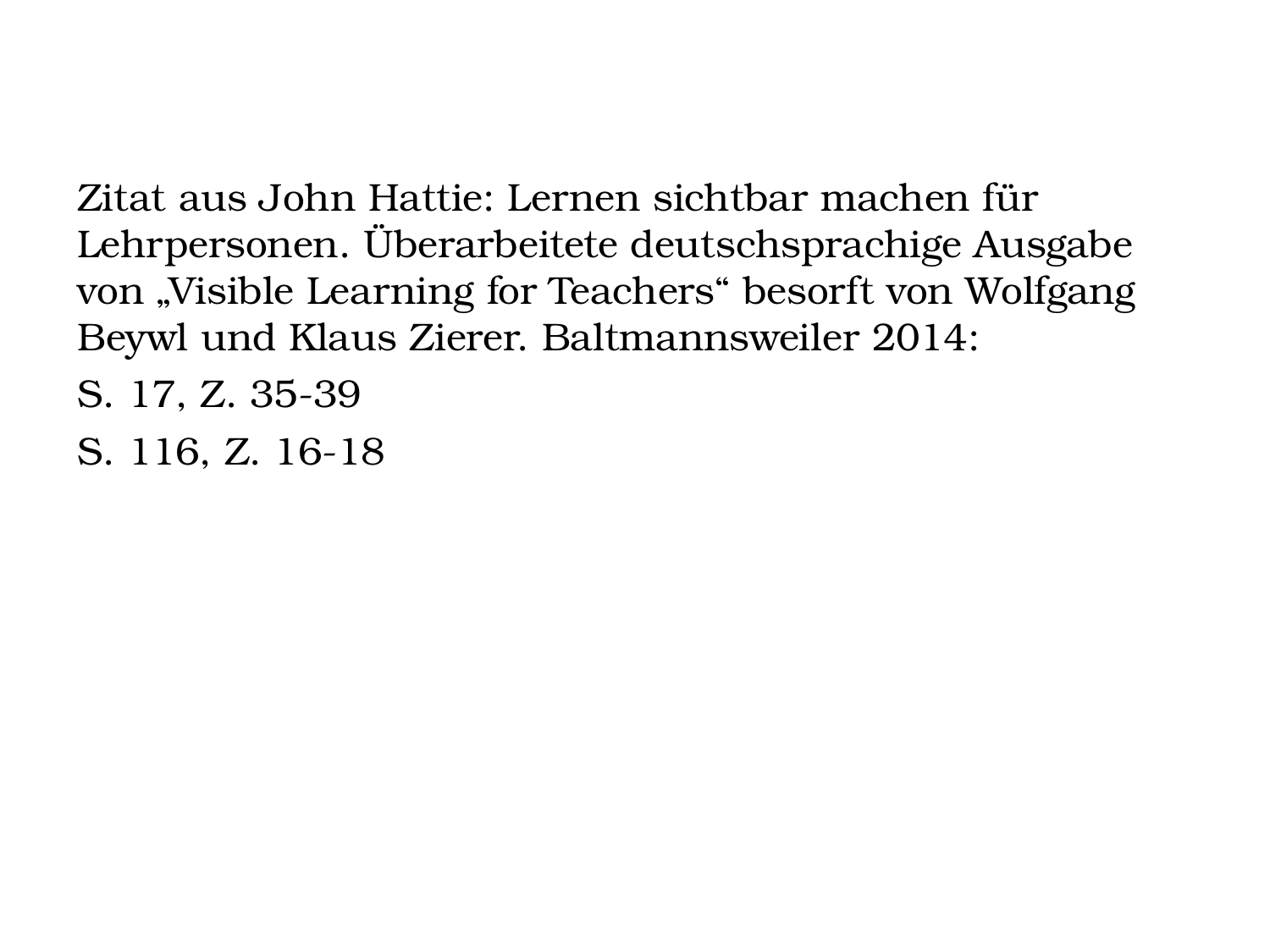

Zitat aus John Hattie: Lernen sichtbar machen für Lehrpersonen. Überarbeitete deutschsprachige Ausgabe von „Visible Learning for Teachers“ besorft von Wolfgang Beywl und Klaus Zierer. Baltmannsweiler 2014:
S. 17, Z. 35-39
S. 116, Z. 16-18

3